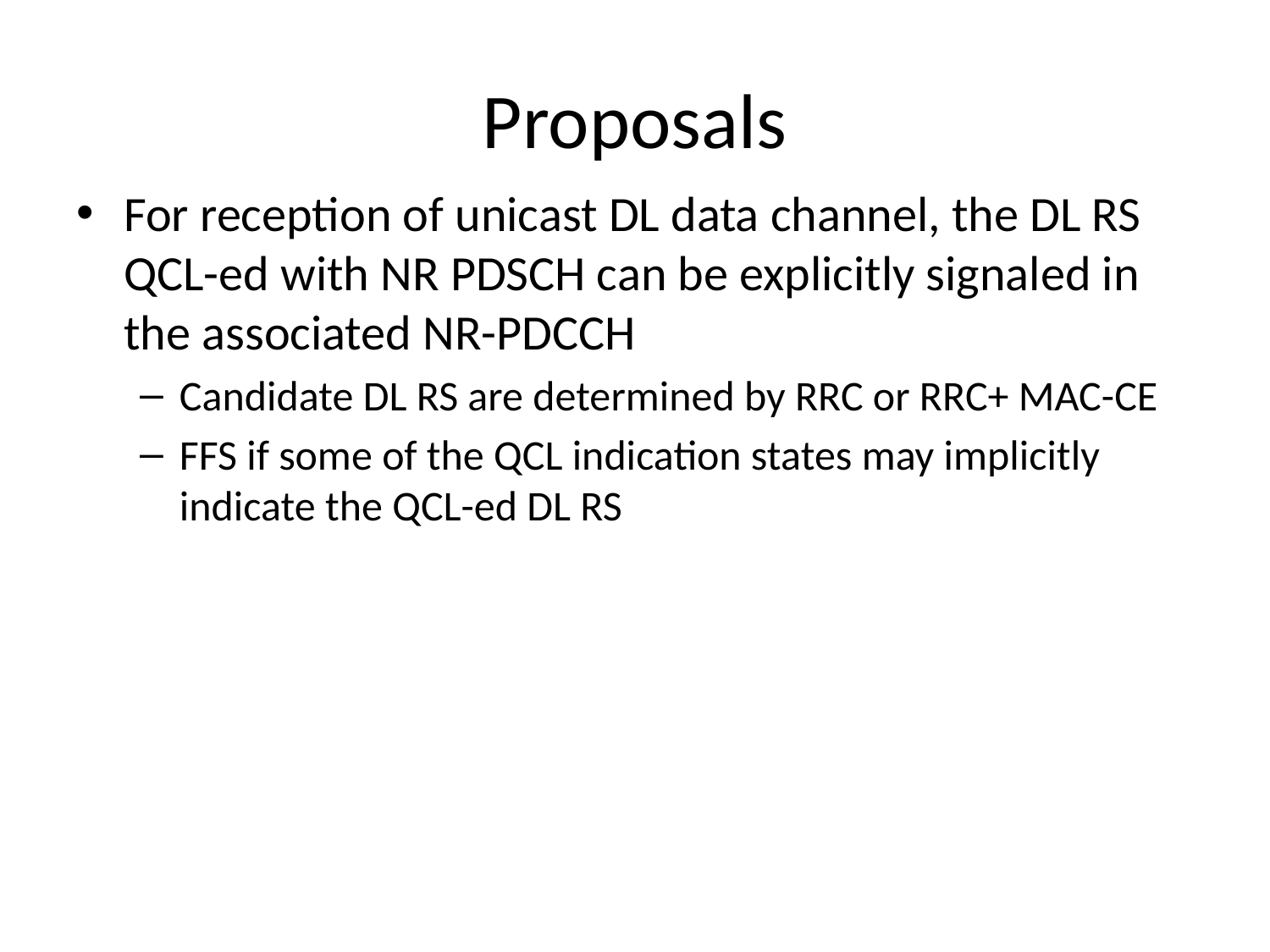

# Proposals
For reception of unicast DL data channel, the DL RS QCL-ed with NR PDSCH can be explicitly signaled in the associated NR-PDCCH
Candidate DL RS are determined by RRC or RRC+ MAC-CE
FFS if some of the QCL indication states may implicitly indicate the QCL-ed DL RS